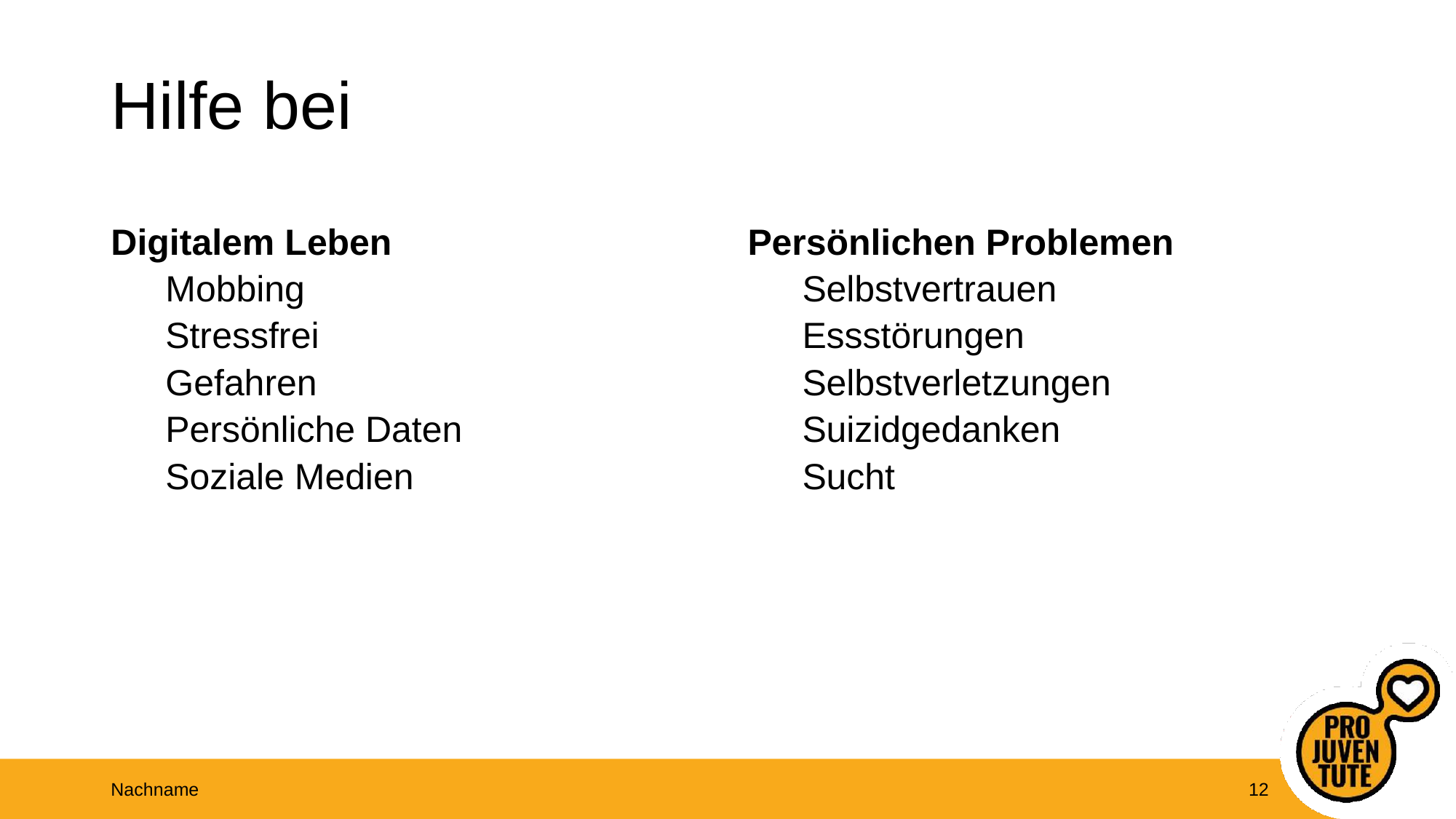

# Hilfe bei
Digitalem Leben
Mobbing
Stressfrei
Gefahren
Persönliche Daten
Soziale Medien
Persönlichen Problemen
Selbstvertrauen
Essstörungen
Selbstverletzungen
Suizidgedanken
Sucht
Nachname
12